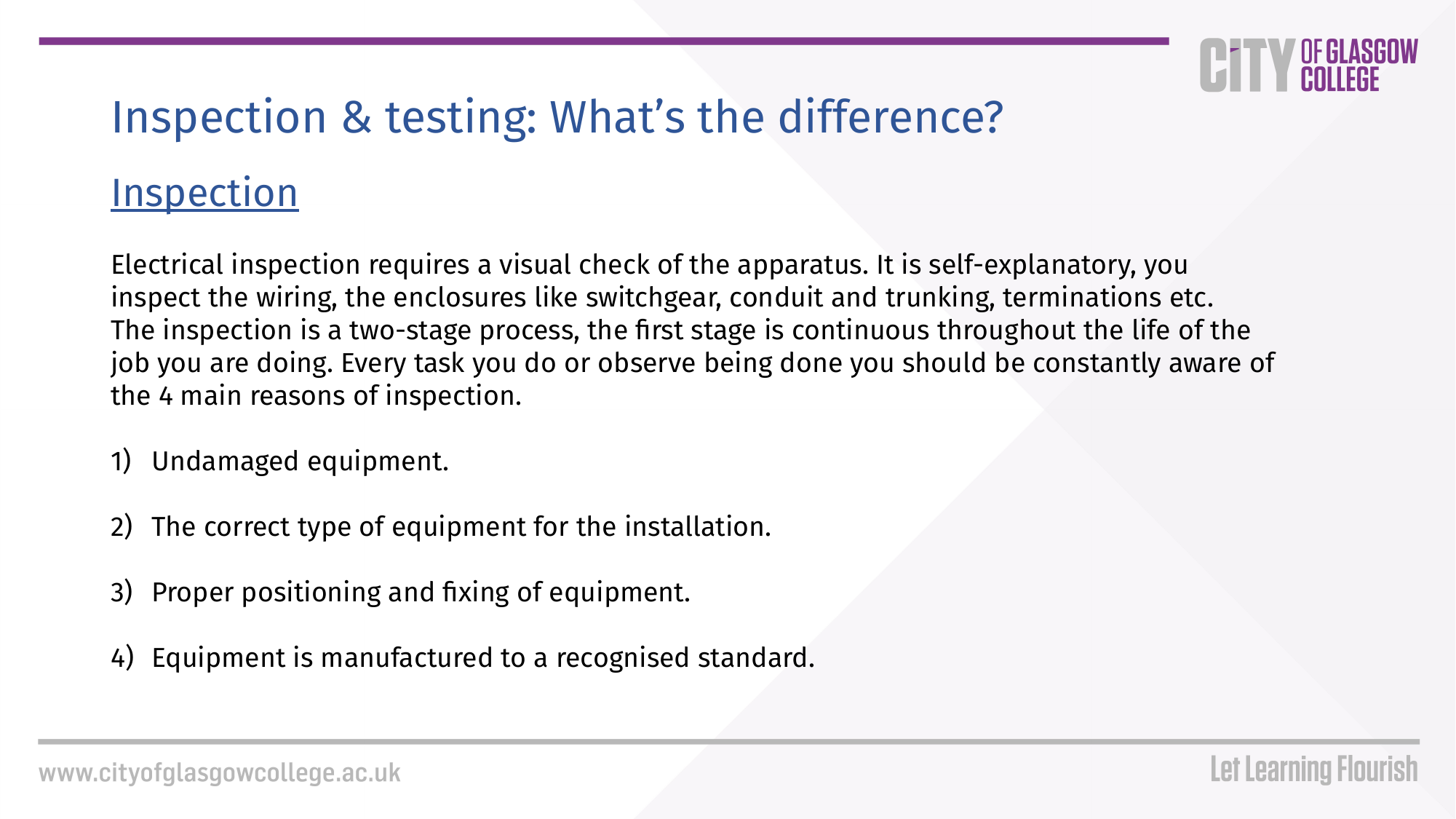

# Inspection & testing: What’s the difference?

Inspection

Electrical inspection requires a visual check of the apparatus. It is self-explanatory, you inspect the wiring, the enclosures like switchgear, conduit and trunking, terminations etc.​
The inspection is a two-stage process, the first stage is continuous throughout the life of the job you are doing. Every task you do or observe being done you should be constantly aware of the 4 main reasons of inspection.​

Undamaged equipment.​

The correct type of equipment for the installation.​

Proper positioning and fixing of equipment.​

Equipment is manufactured to a recognised standard.​
​